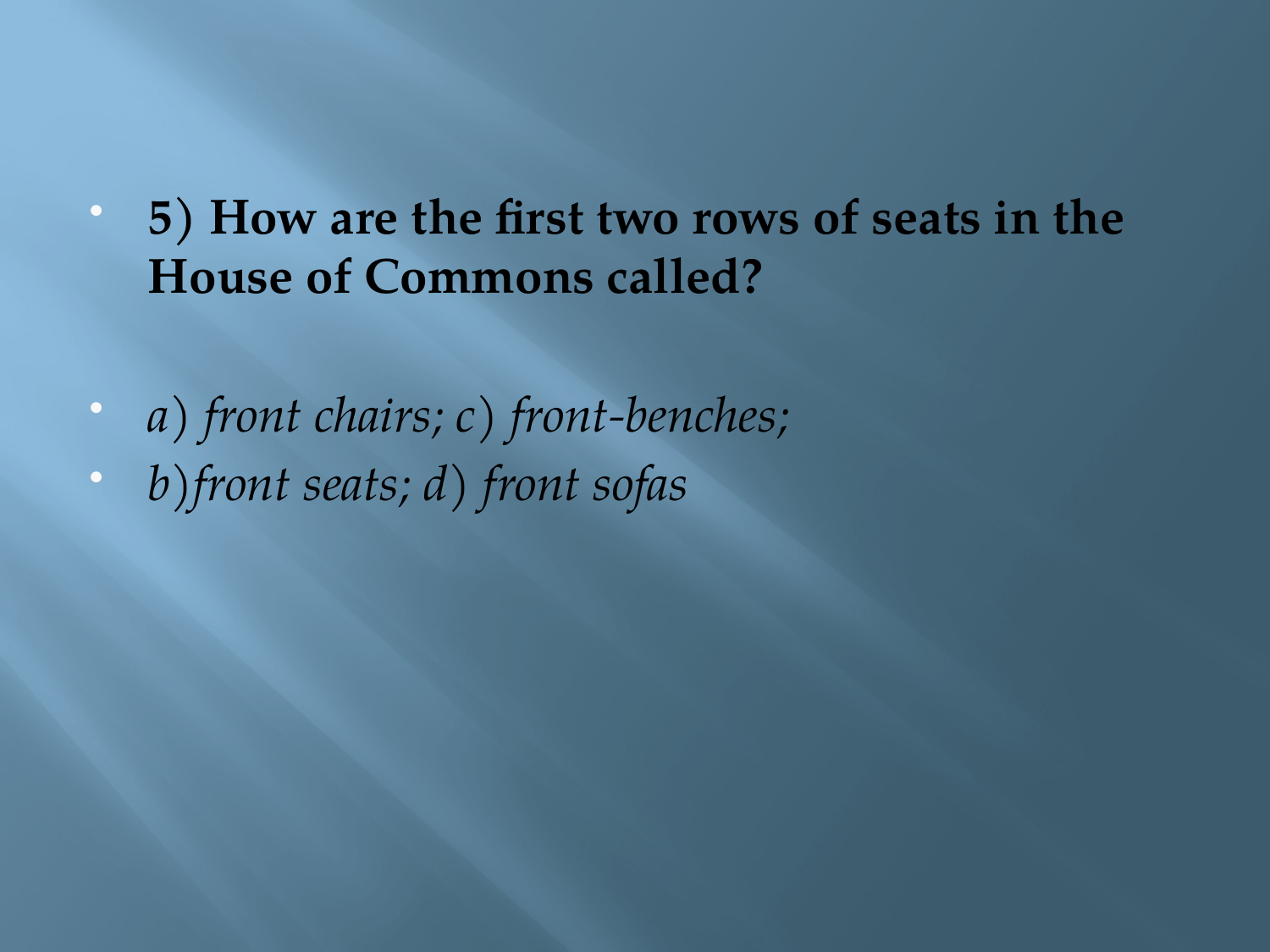

# 5) How are the first two rows of seats in the House of Commons called?

a) front chairs; c) front-benches;
b)front seats; d) front sofas